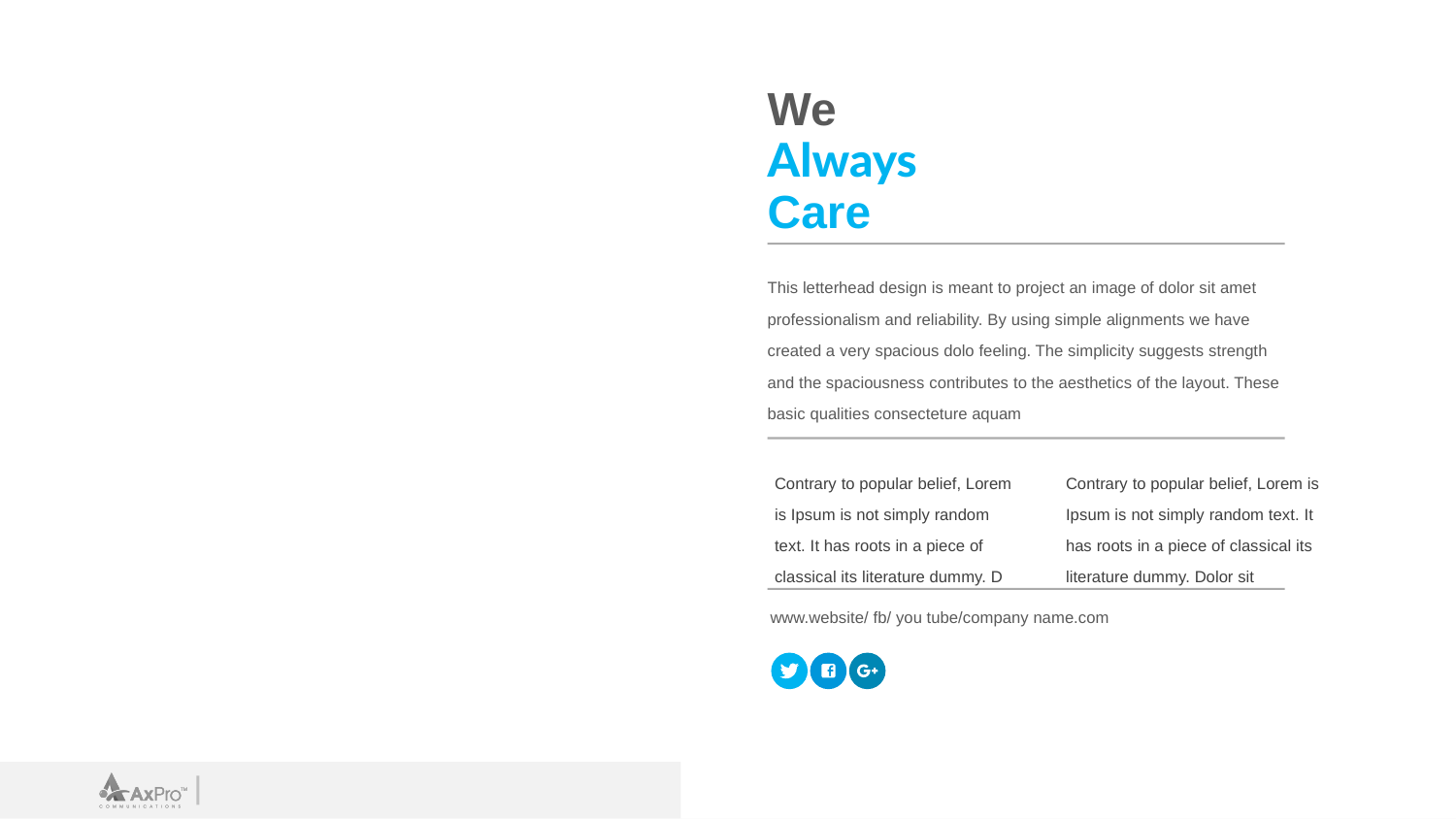

8
We
Always
Care
This letterhead design is meant to project an image of dolor sit amet professionalism and reliability. By using simple alignments we have created a very spacious dolo feeling. The simplicity suggests strength and the spaciousness contributes to the aesthetics of the layout. These basic qualities consecteture aquam
Contrary to popular belief, Lorem is Ipsum is not simply random text. It has roots in a piece of classical its literature dummy. D
Contrary to popular belief, Lorem is Ipsum is not simply random text. It has roots in a piece of classical its literature dummy. Dolor sit
www.website/ fb/ you tube/company name.com